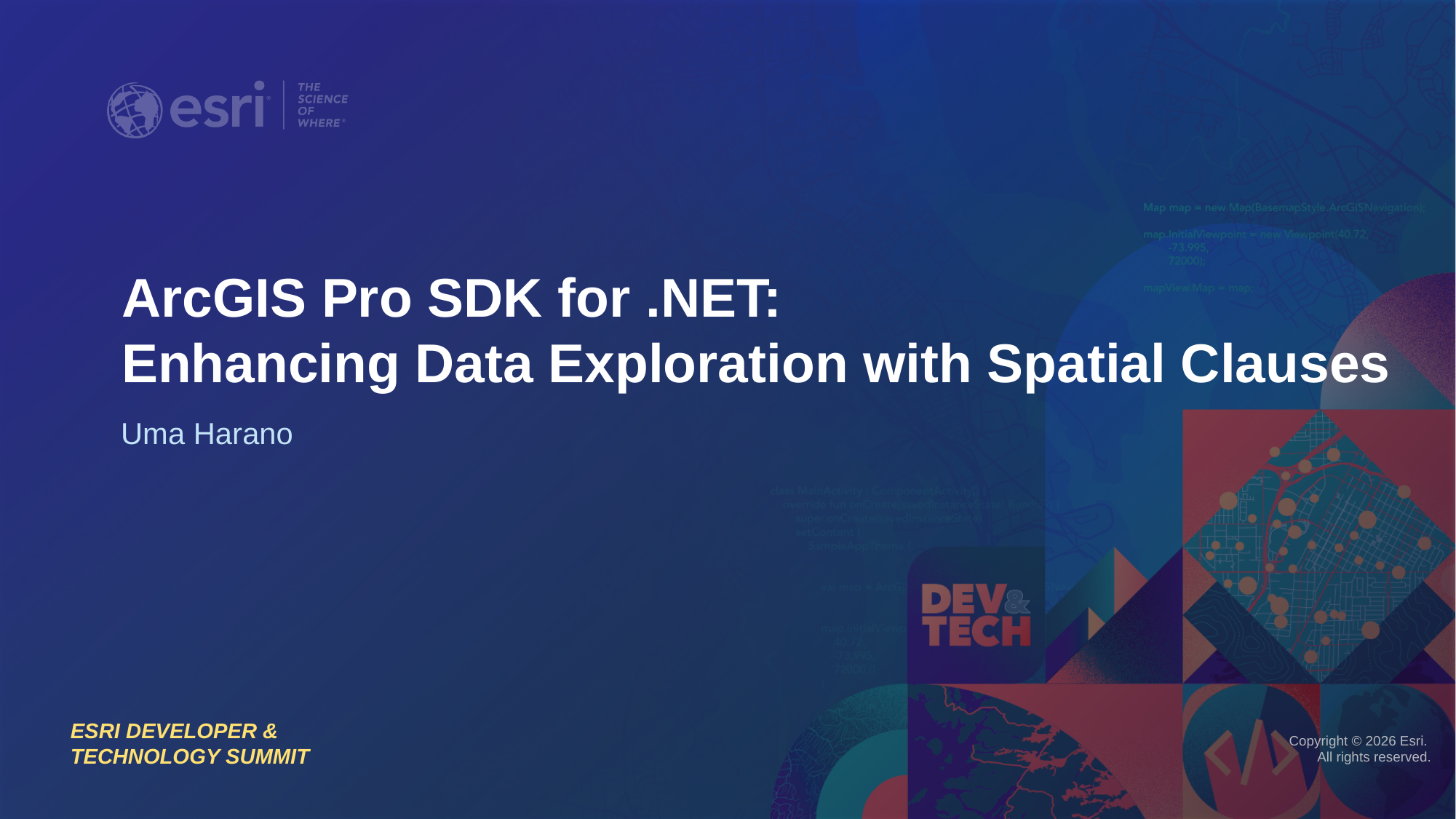

# ArcGIS Pro SDK for .NET: Enhancing Data Exploration with Spatial Clauses
Uma Harano